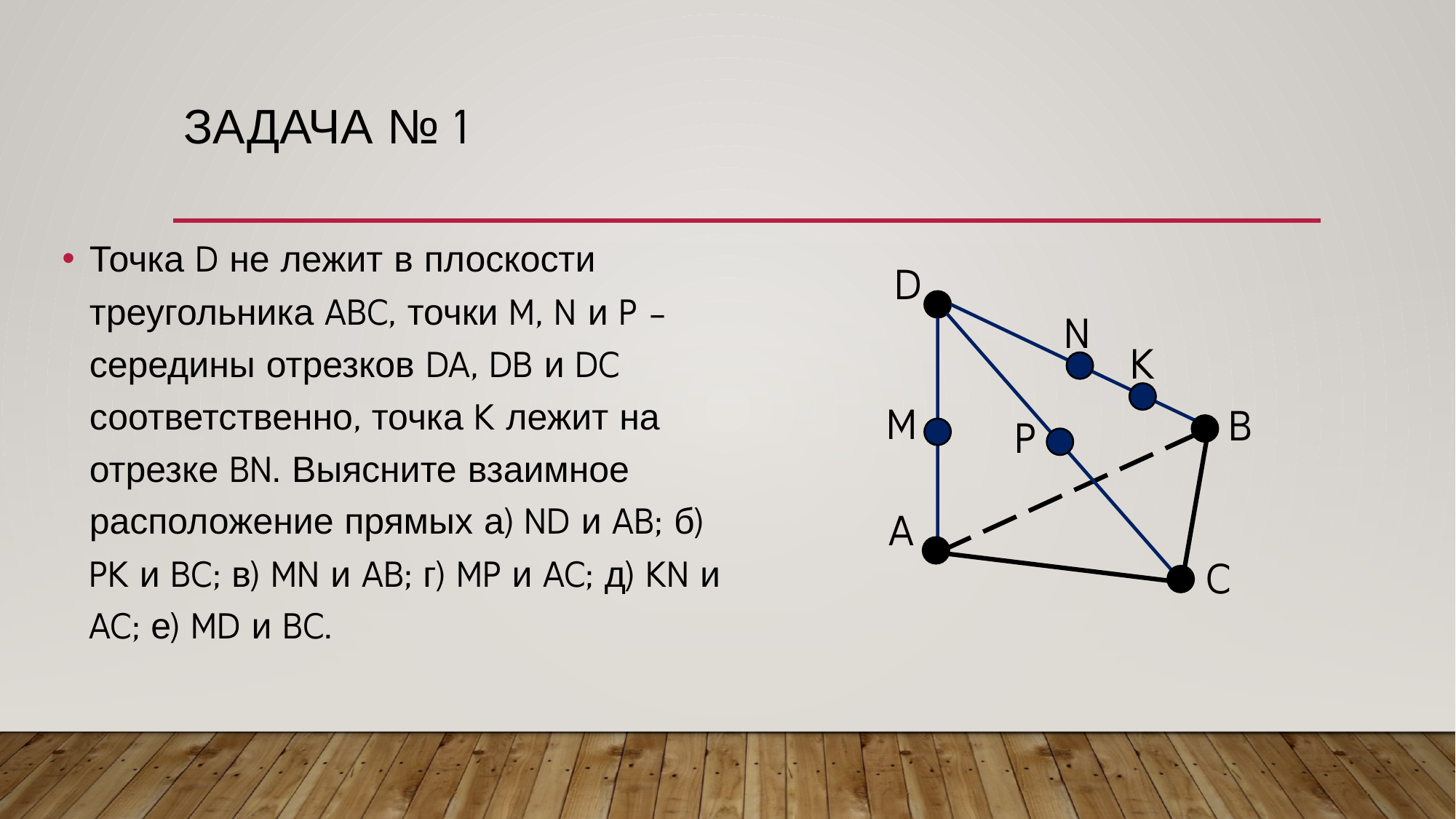

# Задача № 1
Точка D не лежит в плоскости треугольника ABC, точки M, N и P – середины отрезков DA, DB и DC соответственно, точка K лежит на отрезке BN. Выясните взаимное расположение прямых а) ND и AB; б) PK и BC; в) MN и AB; г) MP и AC; д) KN и AC; е) MD и BC.
D

N
K

M
B
P

A

C